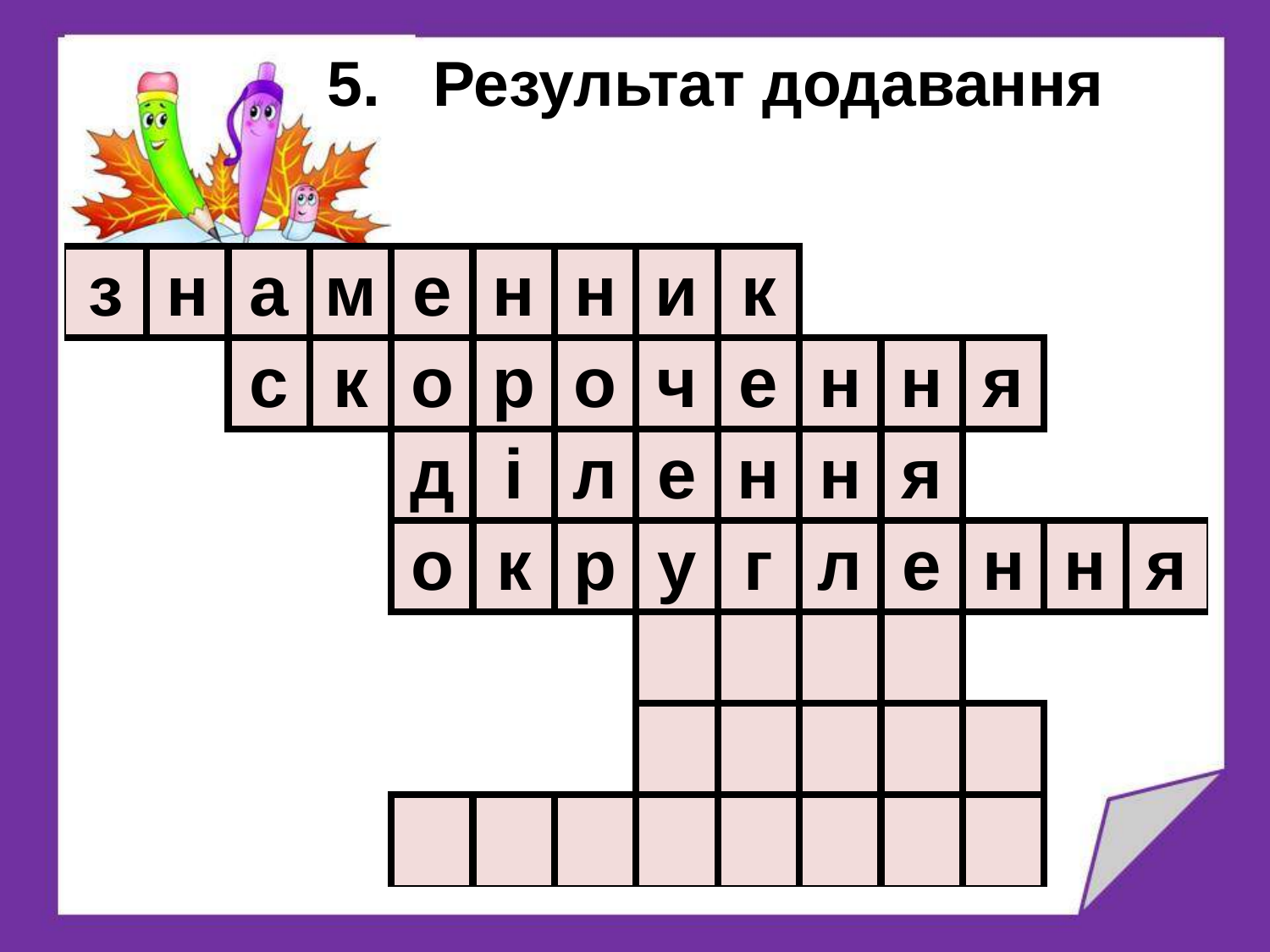

5.   Результат додавання
| з | н | а | м | е | н | н | и | к |  |  |  |  |  |
| --- | --- | --- | --- | --- | --- | --- | --- | --- | --- | --- | --- | --- | --- |
|  |  | с | к | о | р | о | ч | е | н | н | я |  |  |
|  |  |  |  | д | і | л | е | н | н | я |  |  |  |
|  |  |  |  | о | к | р | у | г | л | е | н | н | я |
|  |  |  |  |  |  |  |  |  |  |  |  |  |  |
|  |  |  |  |  |  |  |  |  |  |  |  |  |  |
|  |  |  |  |  |  |  |  |  |  |  |  |  |  |